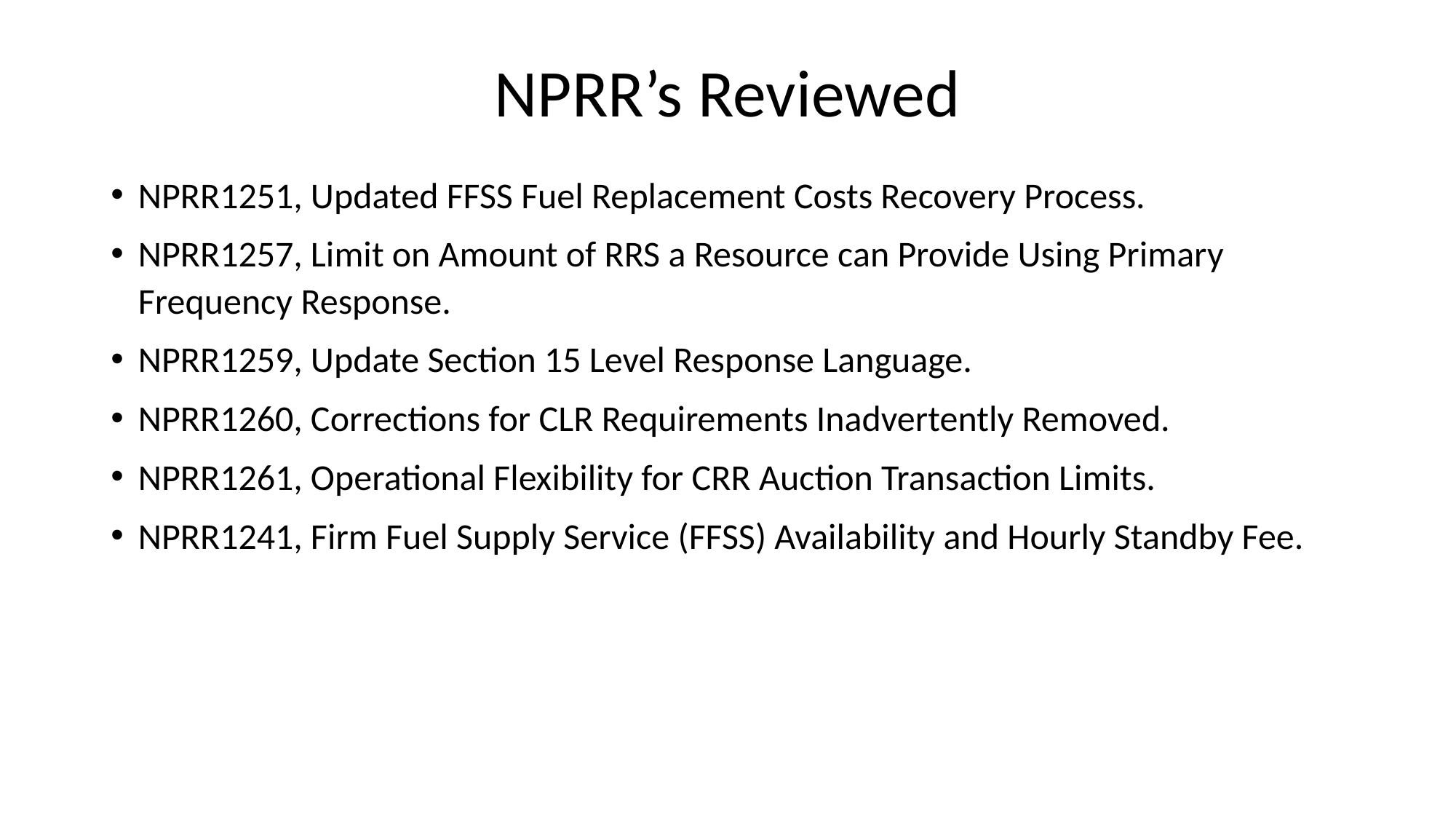

# NPRR’s Reviewed
NPRR1251, Updated FFSS Fuel Replacement Costs Recovery Process.
NPRR1257, Limit on Amount of RRS a Resource can Provide Using Primary    Frequency Response.
NPRR1259, Update Section 15 Level Response Language.
NPRR1260, Corrections for CLR Requirements Inadvertently Removed.
NPRR1261, Operational Flexibility for CRR Auction Transaction Limits.
NPRR1241, Firm Fuel Supply Service (FFSS) Availability and Hourly Standby Fee.